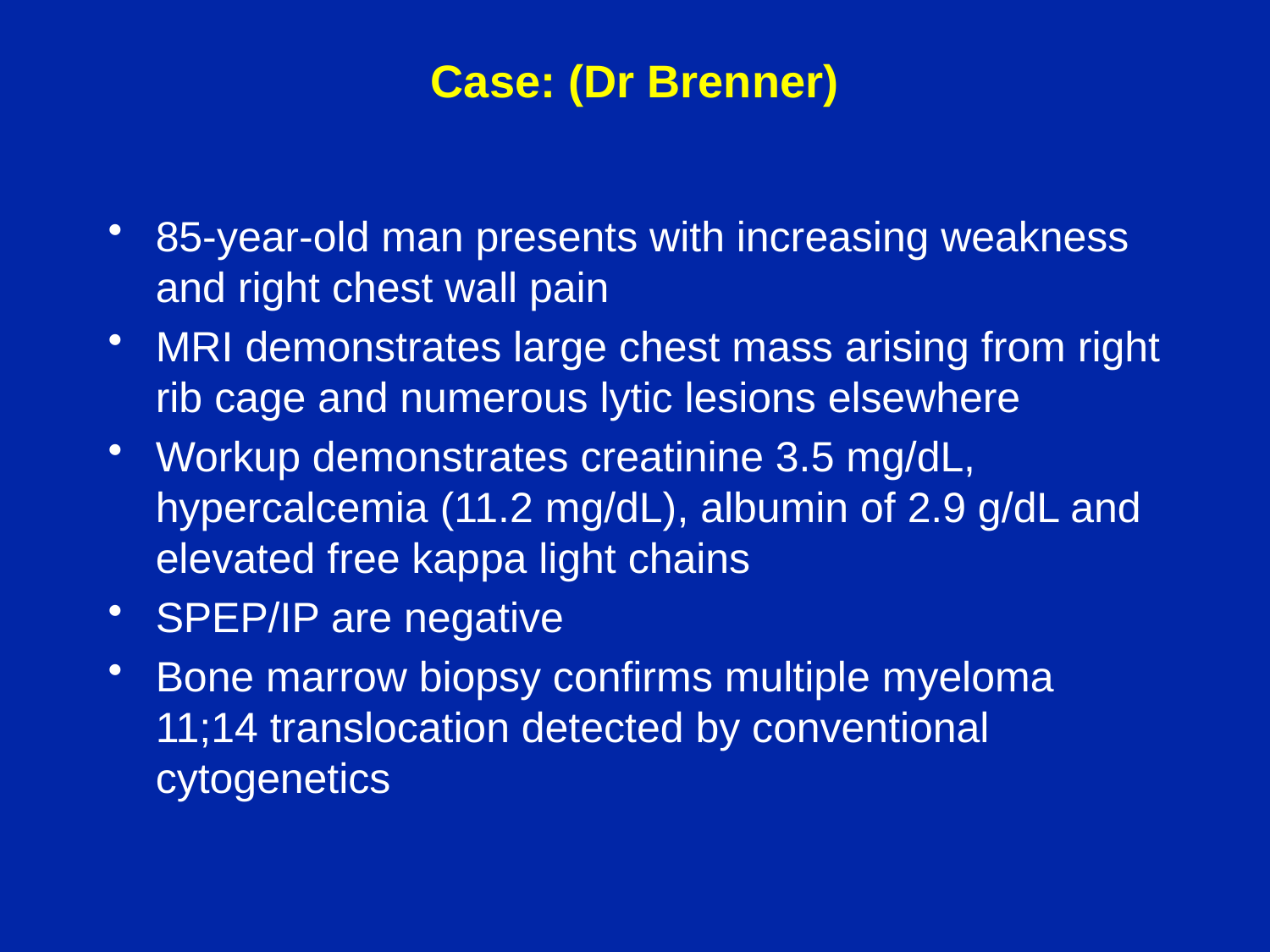

Case: (Dr Brenner)
85-year-old man presents with increasing weakness and right chest wall pain
MRI demonstrates large chest mass arising from right rib cage and numerous lytic lesions elsewhere
Workup demonstrates creatinine 3.5 mg/dL, hypercalcemia (11.2 mg/dL), albumin of 2.9 g/dL and elevated free kappa light chains
SPEP/IP are negative
Bone marrow biopsy confirms multiple myeloma
11;14 translocation detected by conventional cytogenetics